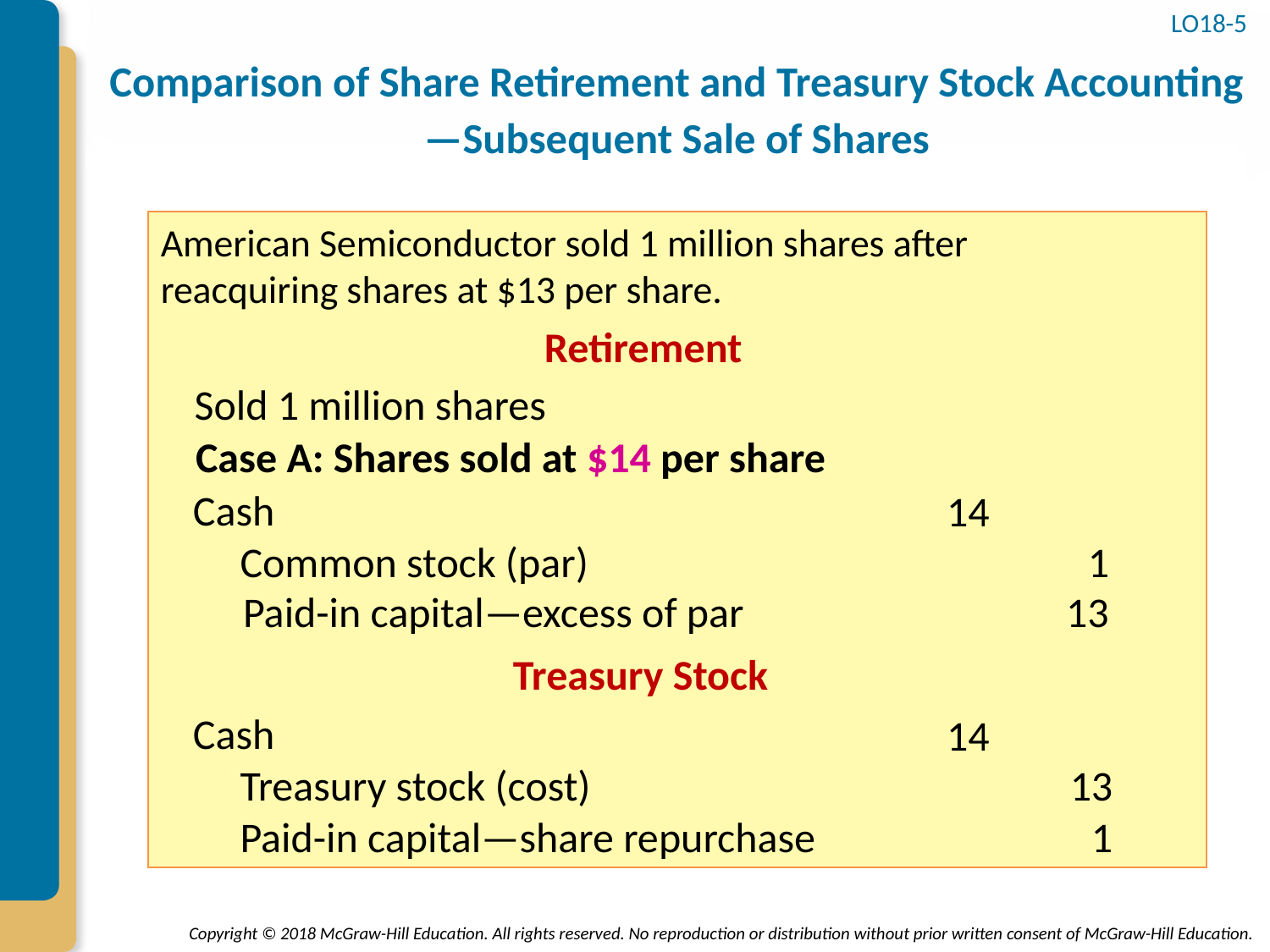

LO18-5
# Comparison of Share Retirement and Treasury Stock Accounting—Subsequent Sale of Shares

American Semiconductor sold 1 million shares after reacquiring shares at $13 per share.
Retirement
Sold 1 million shares
Case A: Shares sold at $14 per share
Cash
14
     Common stock (par)
1
     Paid-in capital—excess of par
13
Treasury Stock
Cash
14
     Treasury stock (cost)
13
     Paid-in capital—share repurchase
1